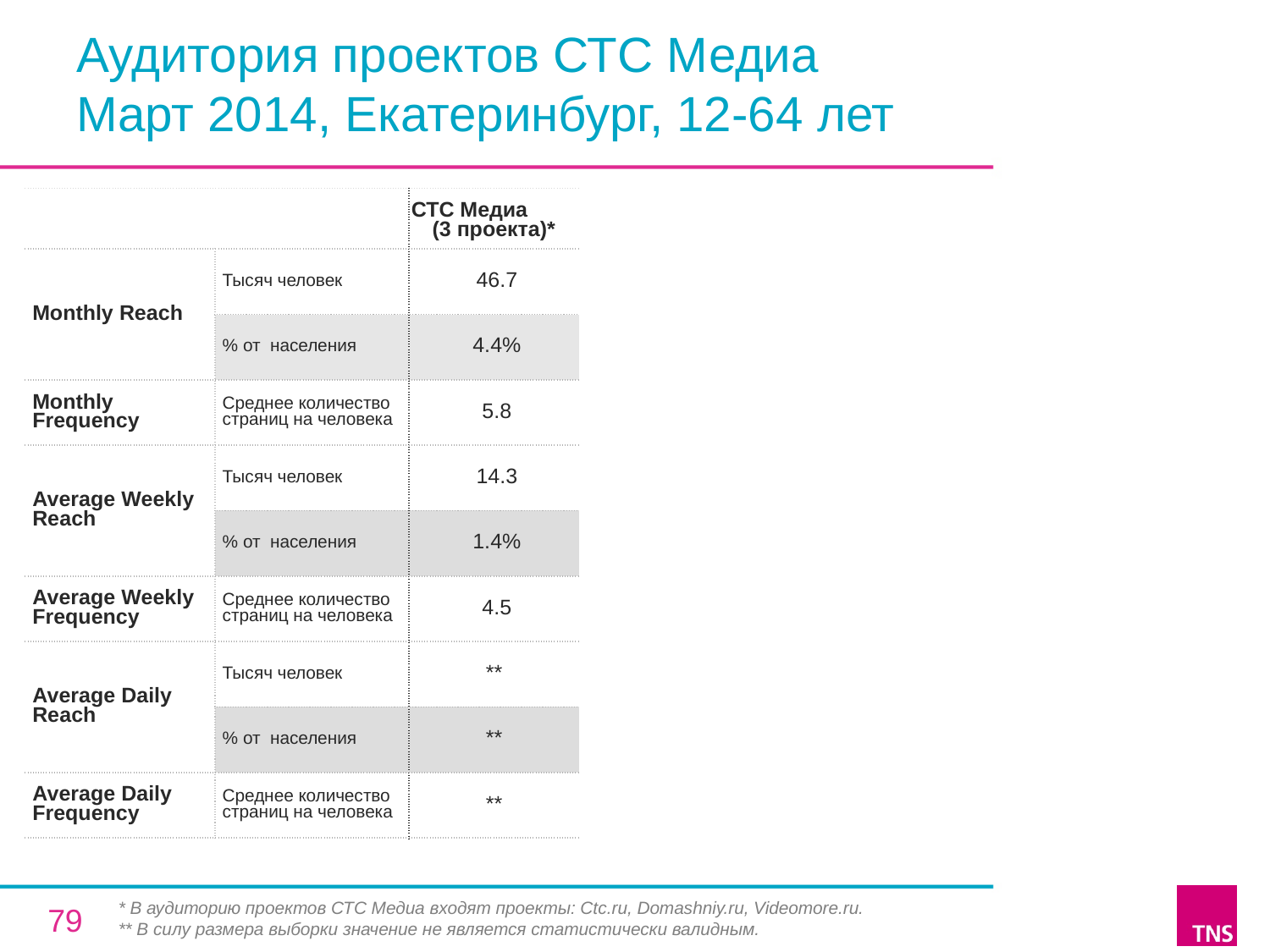

# Аудитория проектов СТС Медиа Март 2014, Екатеринбург, 12-64 лет
|  |  | СТС Медиа (3 проекта)\* |
| --- | --- | --- |
| Monthly Reach | Тысяч человек | 46.7 |
|  | % от населения | 4.4% |
| Monthly Frequency | Среднее количество страниц на человека | 5.8 |
| Average Weekly Reach | Тысяч человек | 14.3 |
|  | % от населения | 1.4% |
| Average Weekly Frequency | Среднее количество страниц на человека | 4.5 |
| Average Daily Reach | Тысяч человек | \*\* |
|  | % от населения | \*\* |
| Average Daily Frequency | Среднее количество страниц на человека | \*\* |
* В аудиторию проектов СТС Медиа входят проекты: Ctc.ru, Domashniy.ru, Videomore.ru.
** В силу размера выборки значение не является статистически валидным.
79